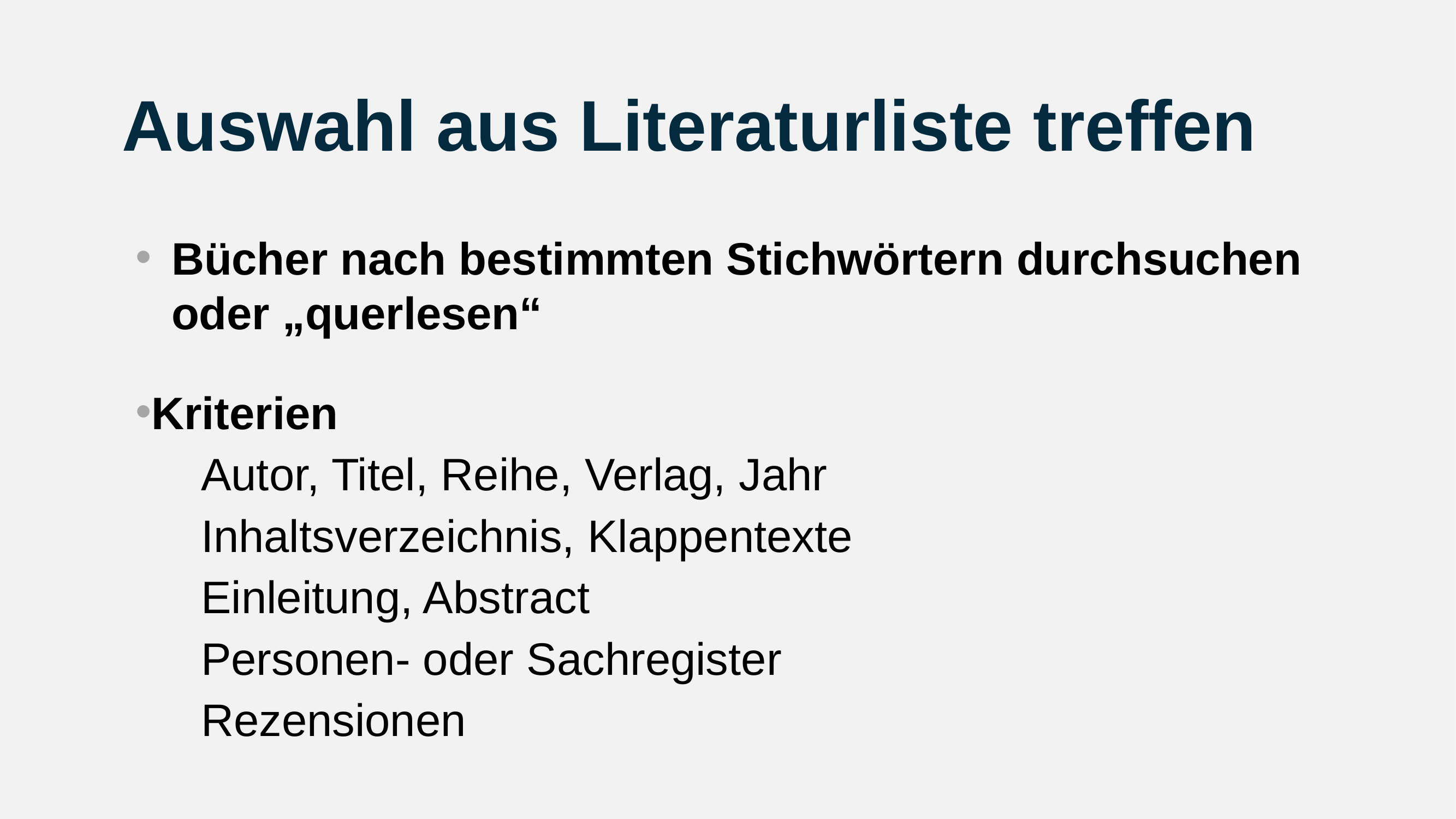

# Auswahl aus Literaturliste treffen
Bücher nach bestimmten Stichwörtern durchsuchen oder „querlesen“
Kriterien
Autor, Titel, Reihe, Verlag, Jahr
Inhaltsverzeichnis, Klappentexte
Einleitung, Abstract
Personen- oder Sachregister
Rezensionen